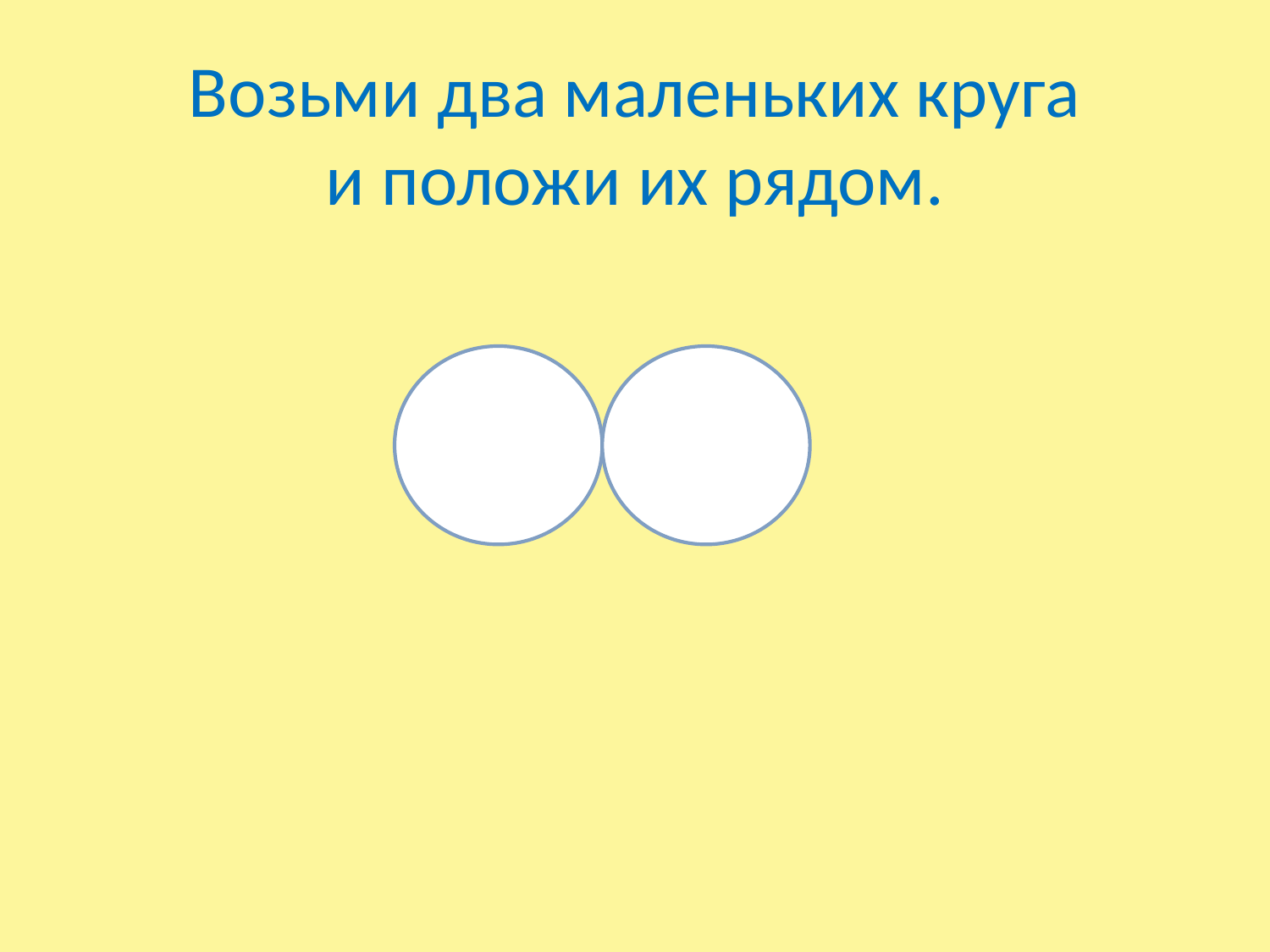

# Возьми два маленьких круга и положи их рядом.